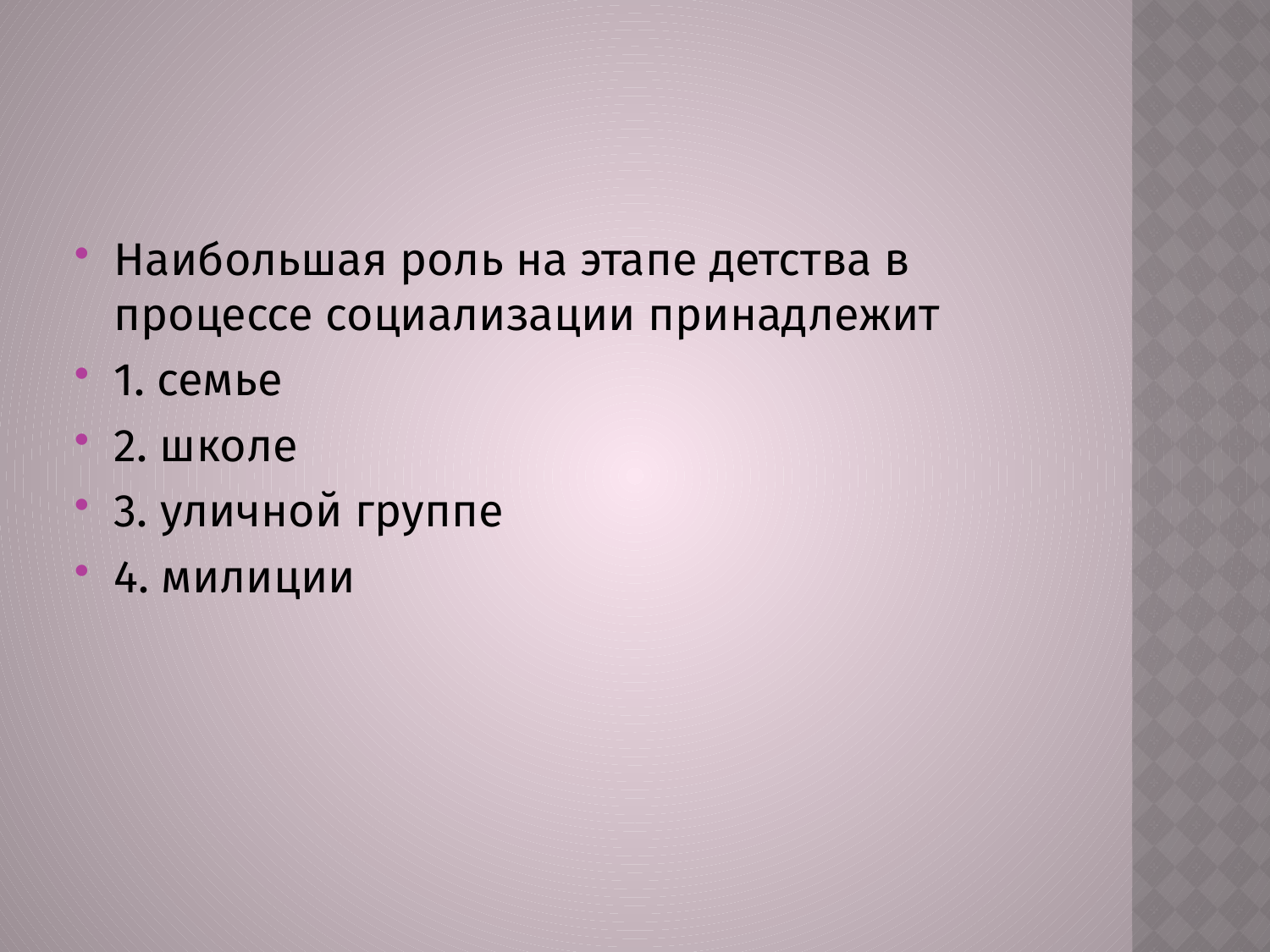

#
Наибольшая роль на этапе детства в процессе социализации принадлежит
1. семье
2. школе
3. уличной группе
4. милиции